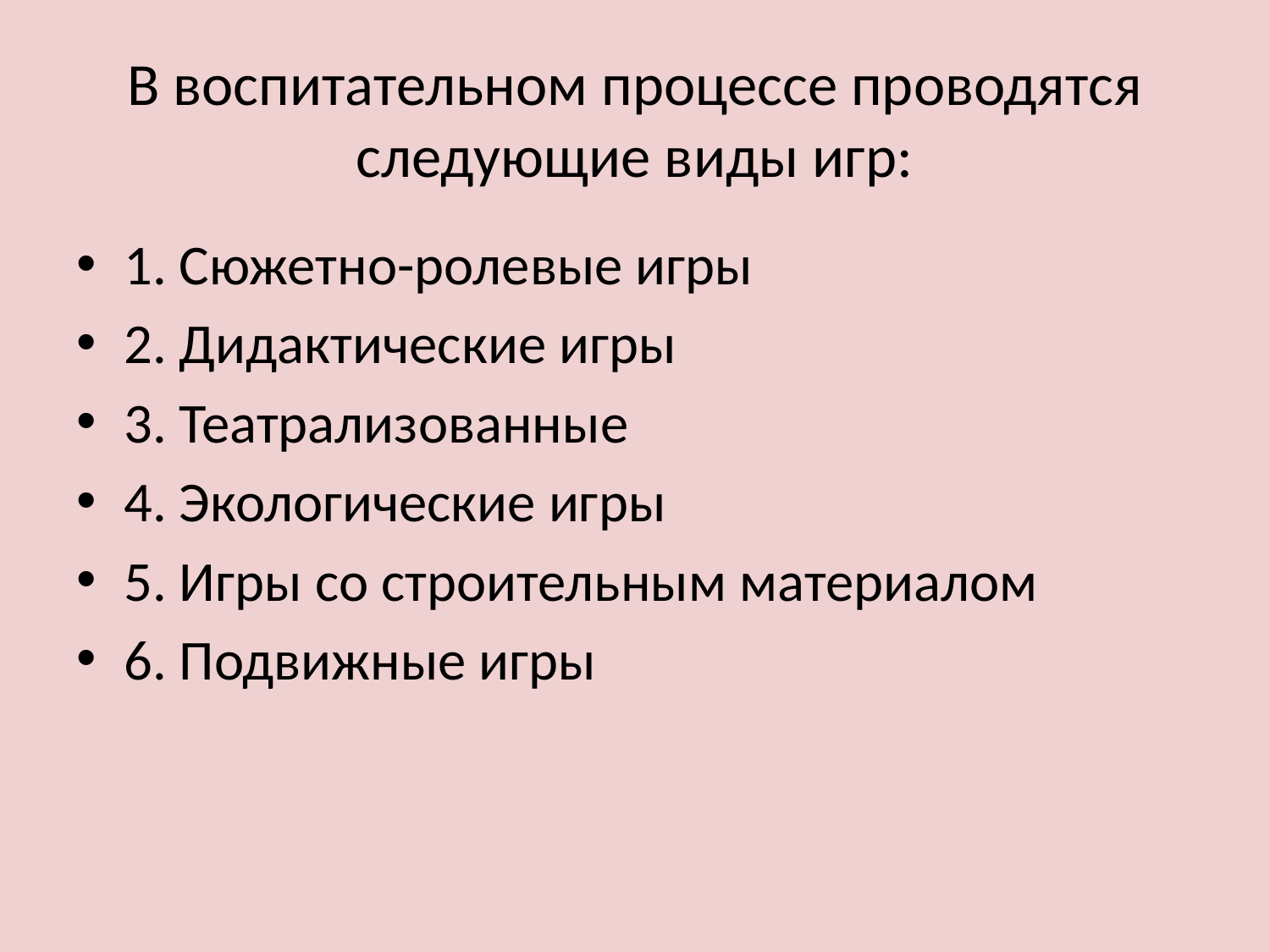

# В воспитательном процессе проводятся следующие виды игр:
1. Сюжетно-ролевые игры
2. Дидактические игры
3. Театрализованные
4. Экологические игры
5. Игры со строительным материалом
6. Подвижные игры